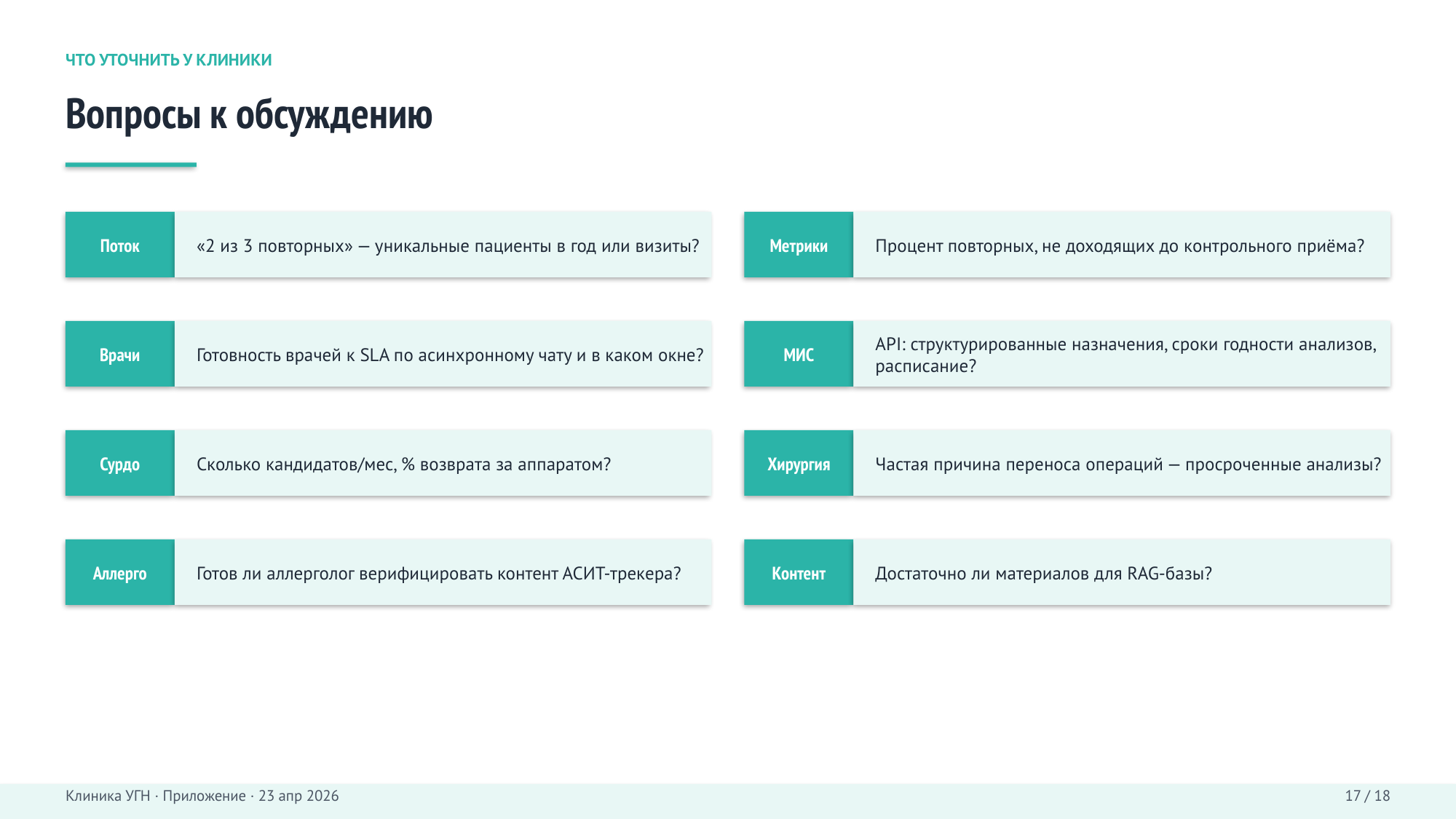

ЧТО УТОЧНИТЬ У КЛИНИКИ
Вопросы к обсуждению

Поток

«2 из 3 повторных» — уникальные пациенты в год или визиты?

Метрики

Процент повторных, не доходящих до контрольного приёма?

Врачи

Готовность врачей к SLA по асинхронному чату и в каком окне?

МИС

API: структурированные назначения, сроки годности анализов, расписание?

Сурдо

Сколько кандидатов/мес, % возврата за аппаратом?

Хирургия

Частая причина переноса операций — просроченные анализы?

Аллерго

Готов ли аллерголог верифицировать контент АСИТ-трекера?

Контент

Достаточно ли материалов для RAG-базы?

Клиника УГН · Приложение · 23 апр 2026
17 / 18